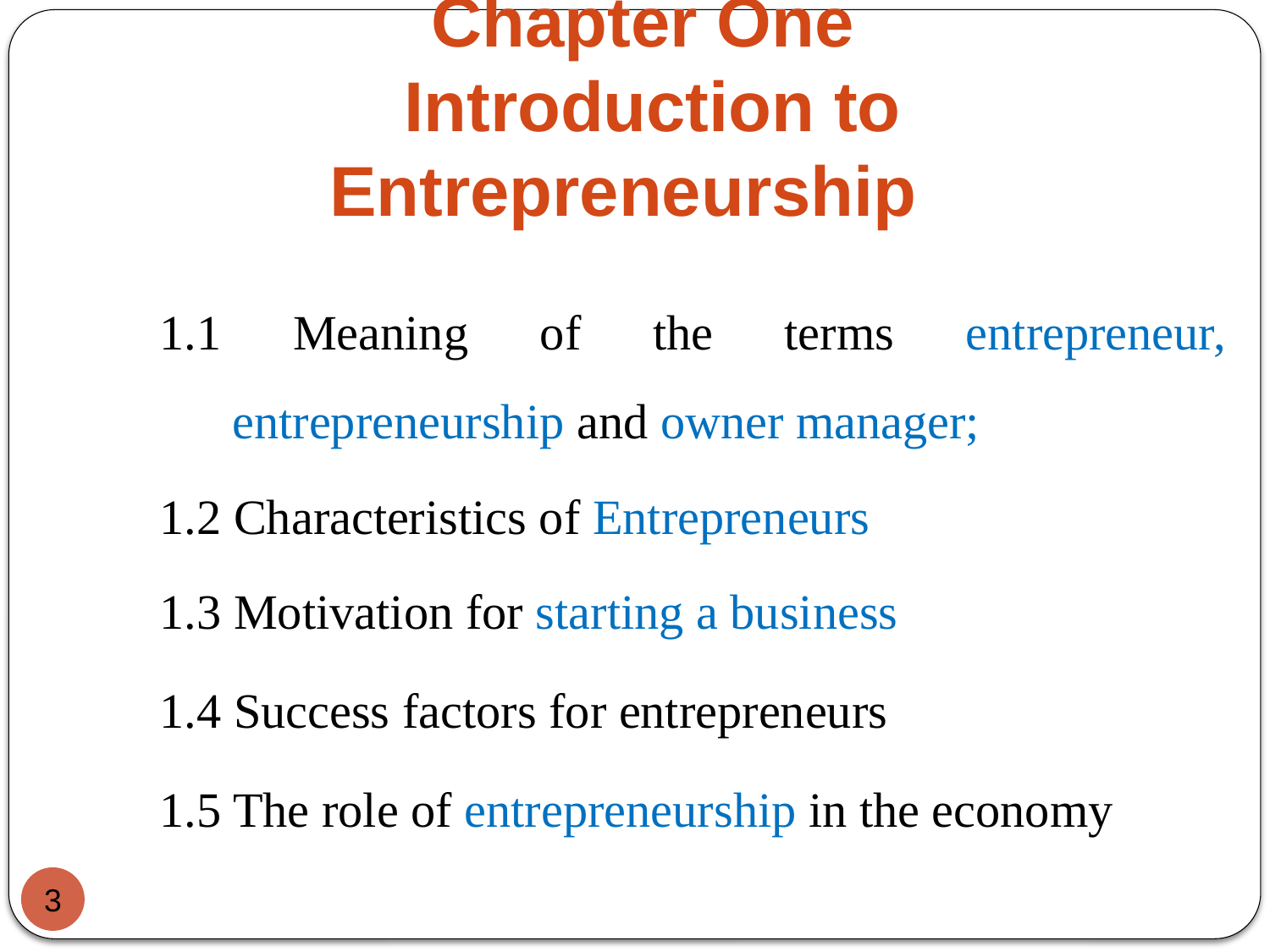

# Chapter One Introduction to Entrepreneurship
1.1 Meaning of the terms entrepreneur, entrepreneurship and owner manager;
1.2 Characteristics of Entrepreneurs
1.3 Motivation for starting a business
1.4 Success factors for entrepreneurs
1.5 The role of entrepreneurship in the economy
3